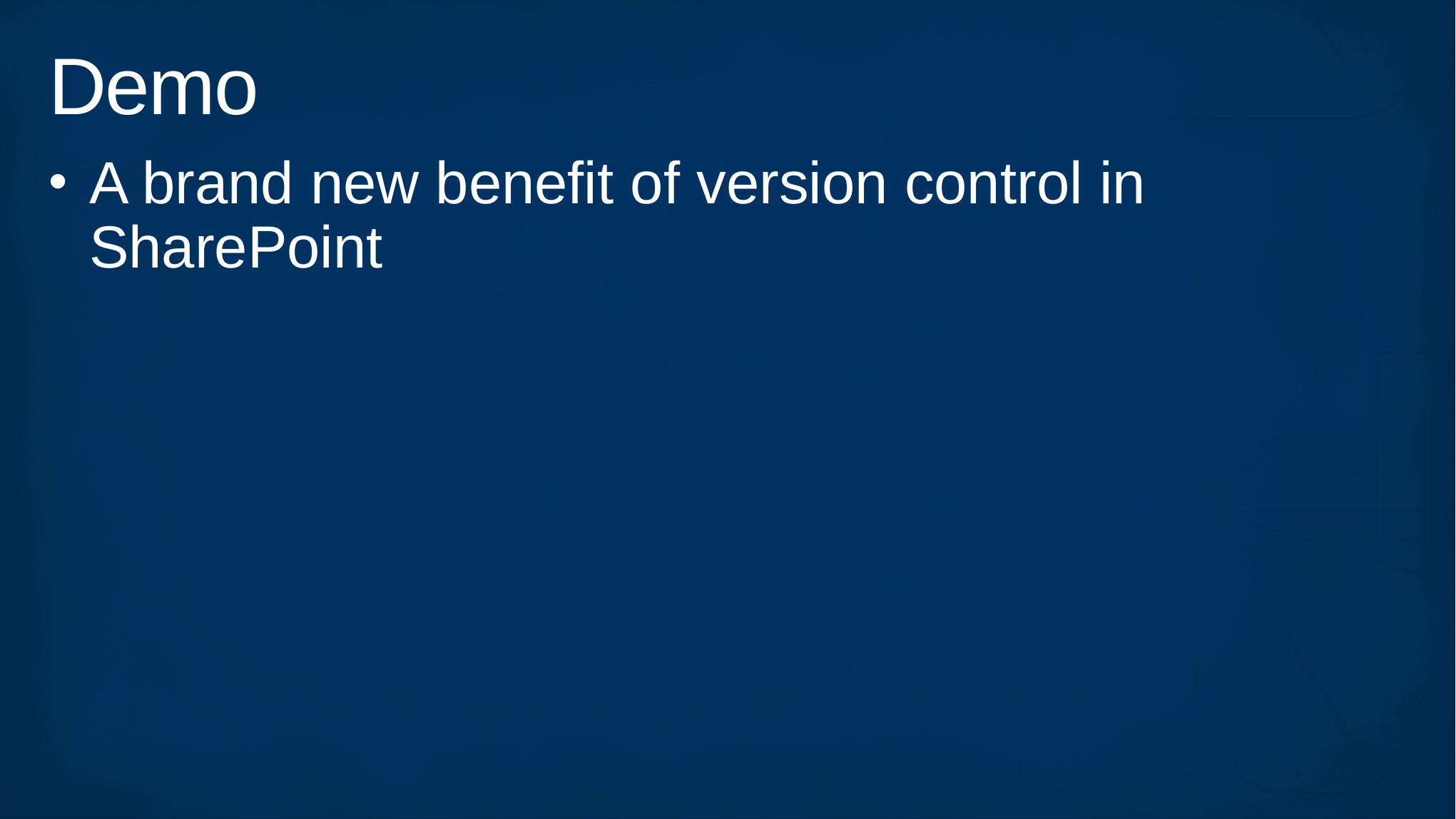

# Demo
A brand new benefit of version control in SharePoint